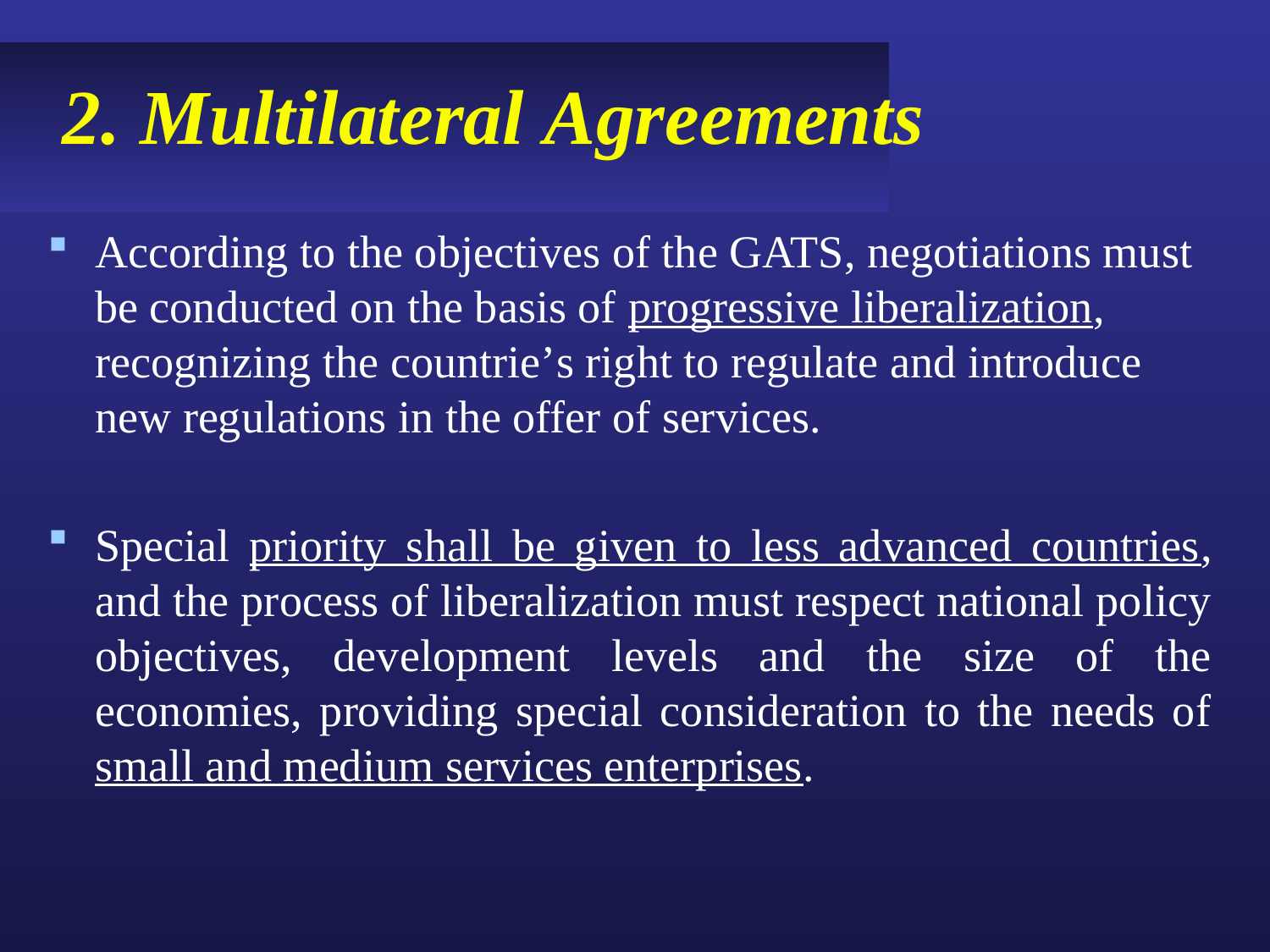

# 2. Multilateral Agreements

According to the objectives of the GATS, negotiations must be conducted on the basis of progressive liberalization, recognizing the countrie’s right to regulate and introduce new regulations in the offer of services.

Special priority shall be given to less advanced countries, and the process of liberalization must respect national policy objectives, development levels and the size of the economies, providing special consideration to the needs of small and medium services enterprises.